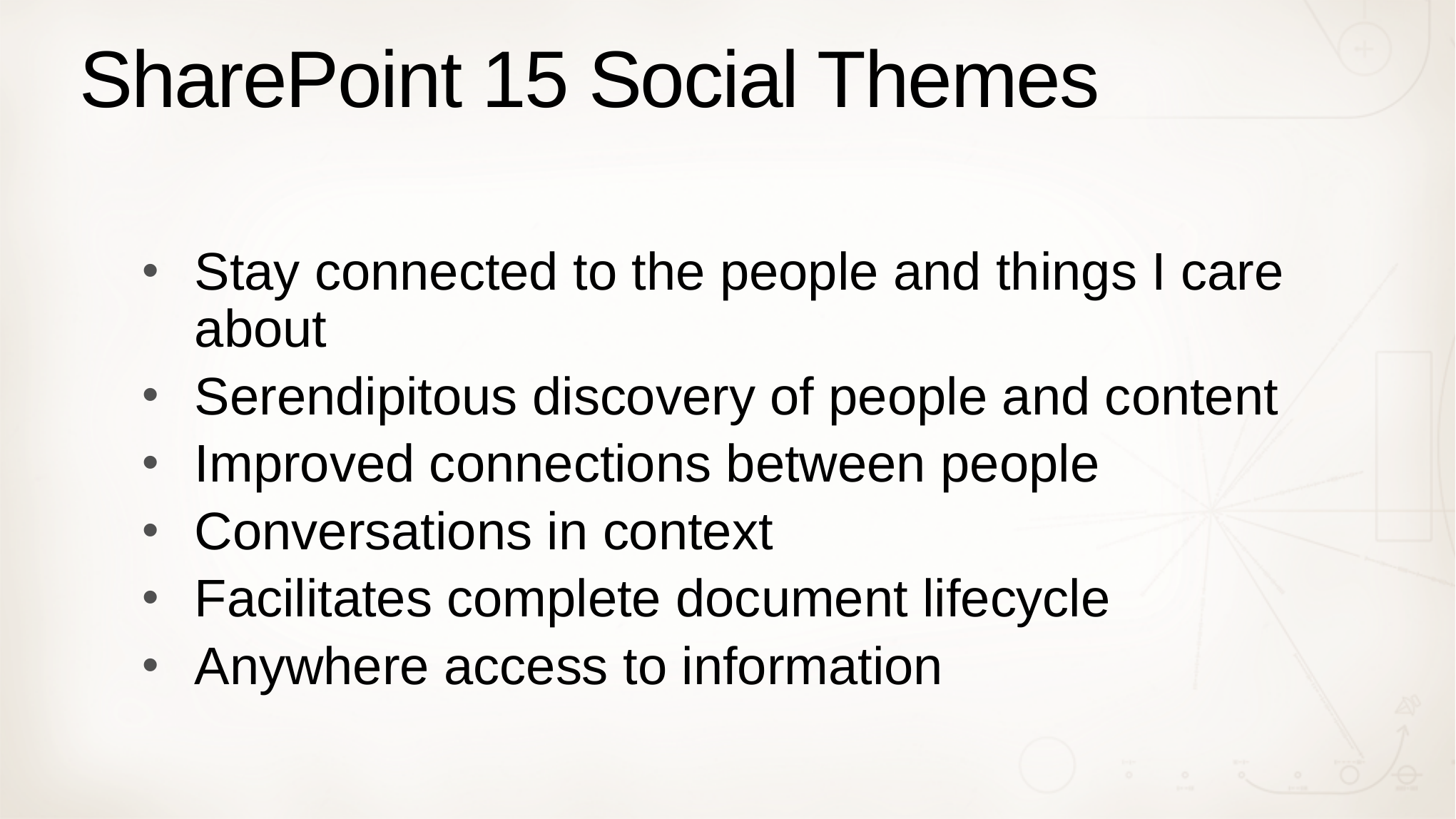

# SharePoint 15 Social Themes
Stay connected to the people and things I care about
Serendipitous discovery of people and content
Improved connections between people
Conversations in context
Facilitates complete document lifecycle
Anywhere access to information